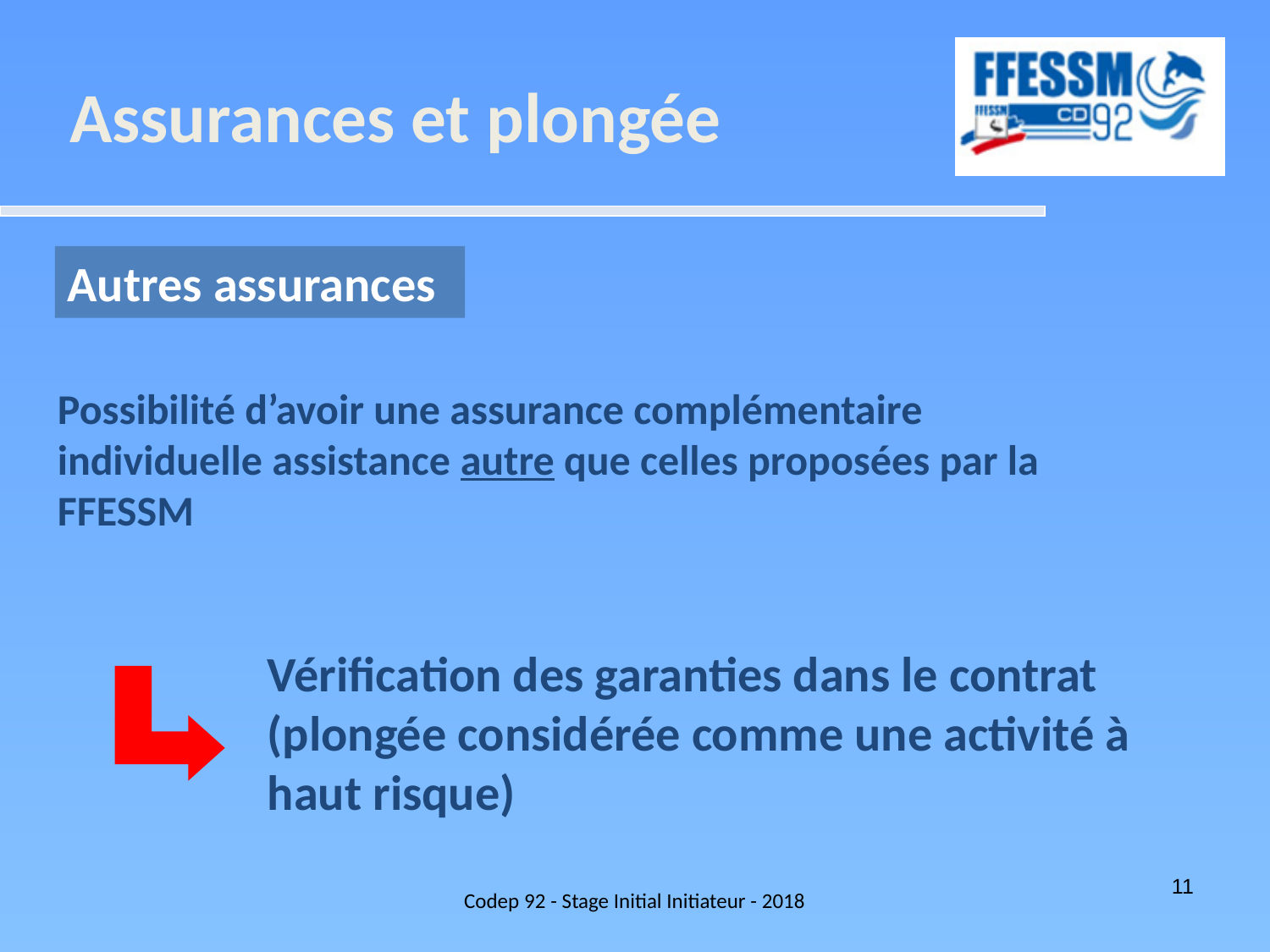

Assurances et plongée
Autres assurances
Possibilité d’avoir une assurance complémentaire individuelle assistance autre que celles proposées par la FFESSM
Vérification des garanties dans le contrat (plongée considérée comme une activité à haut risque)

Codep 92 - Stage Initial Initiateur - 2018
11